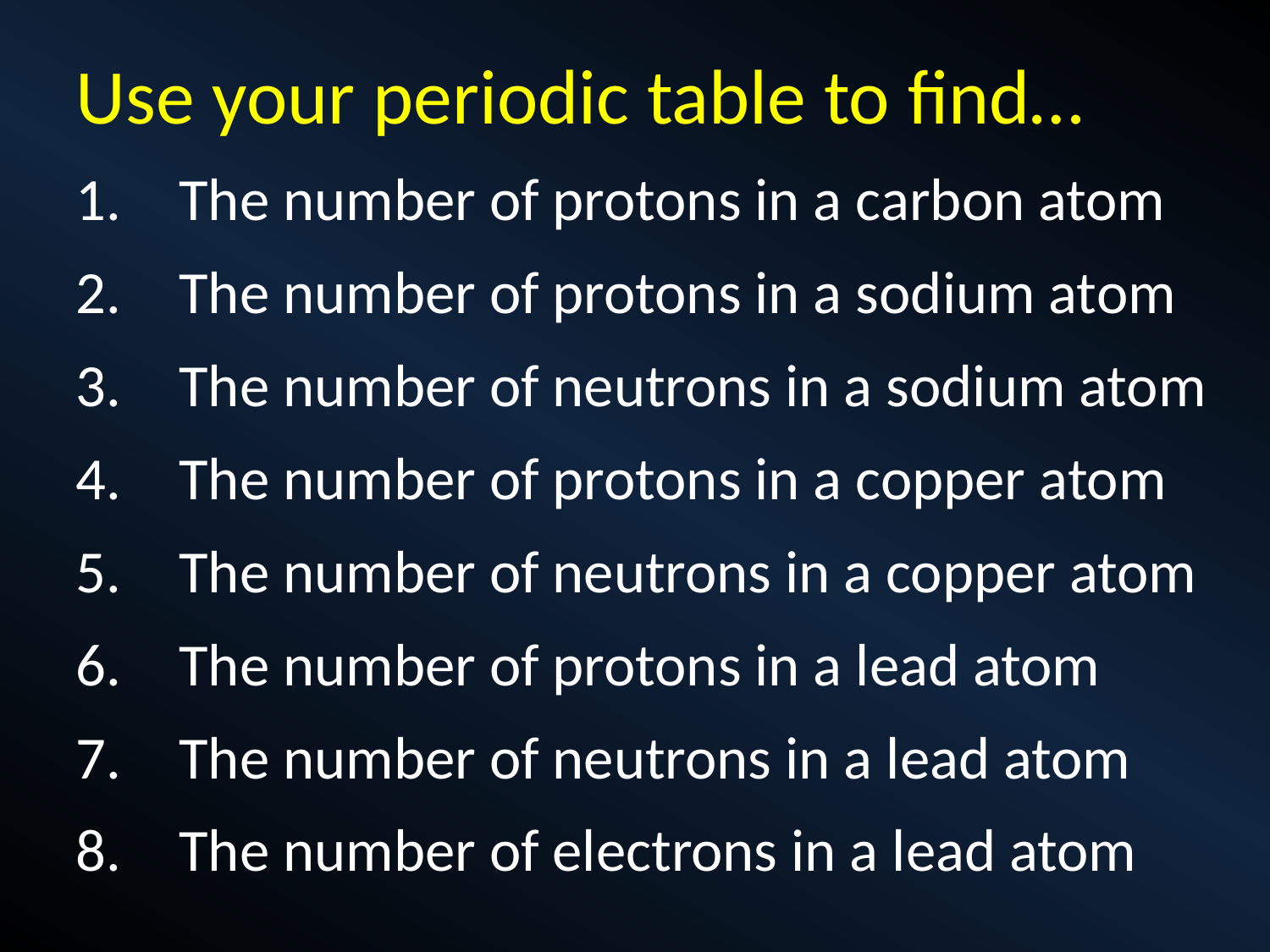

Use your periodic table to find…
The number of protons in a carbon atom
The number of protons in a sodium atom
The number of neutrons in a sodium atom
The number of protons in a copper atom
The number of neutrons in a copper atom
The number of protons in a lead atom
The number of neutrons in a lead atom
The number of electrons in a lead atom